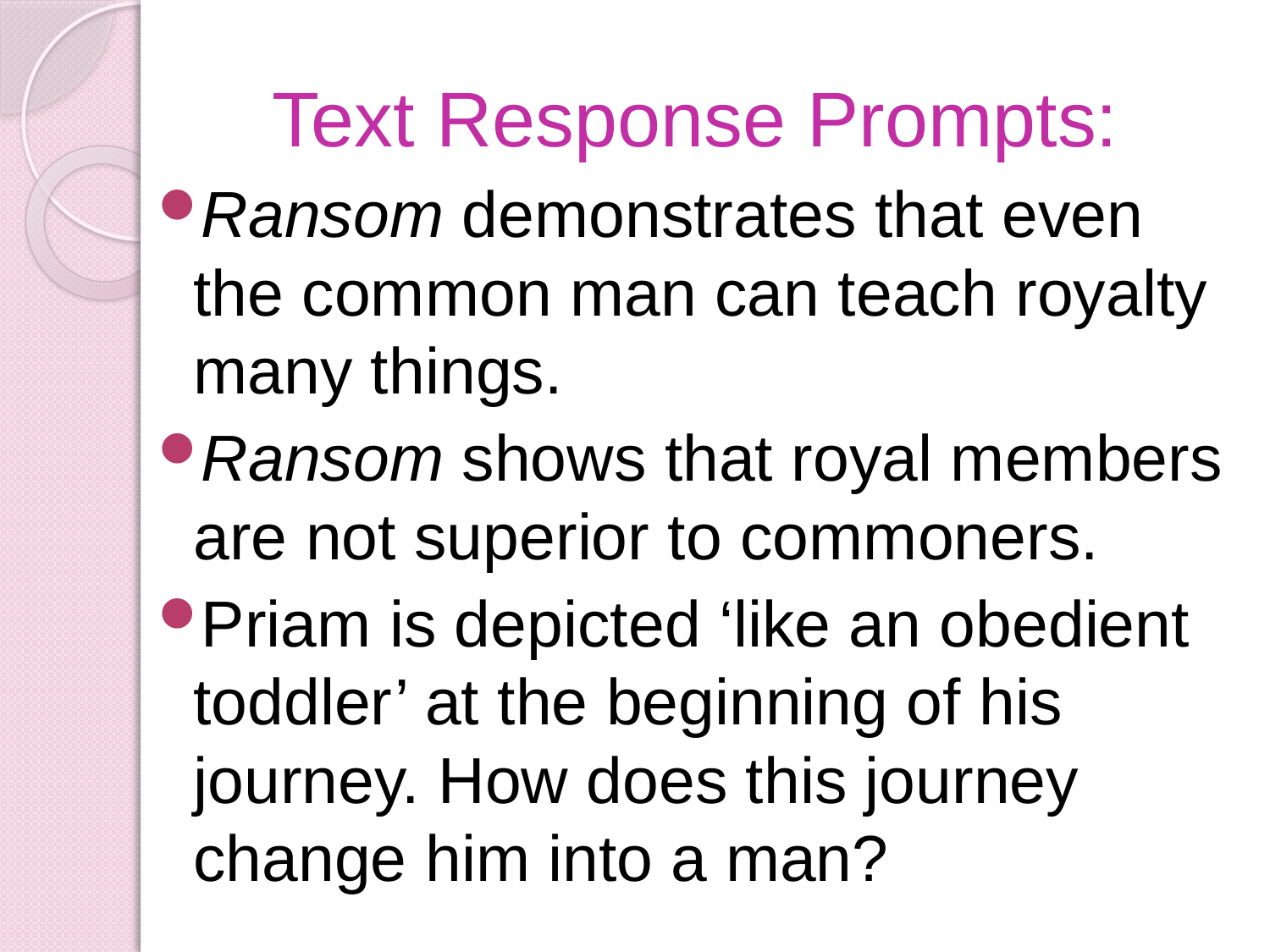

# Text Response Prompts:
Ransom demonstrates that even the common man can teach royalty many things.
Ransom shows that royal members are not superior to commoners.
Priam is depicted ‘like an obedient toddler’ at the beginning of his journey. How does this journey change him into a man?